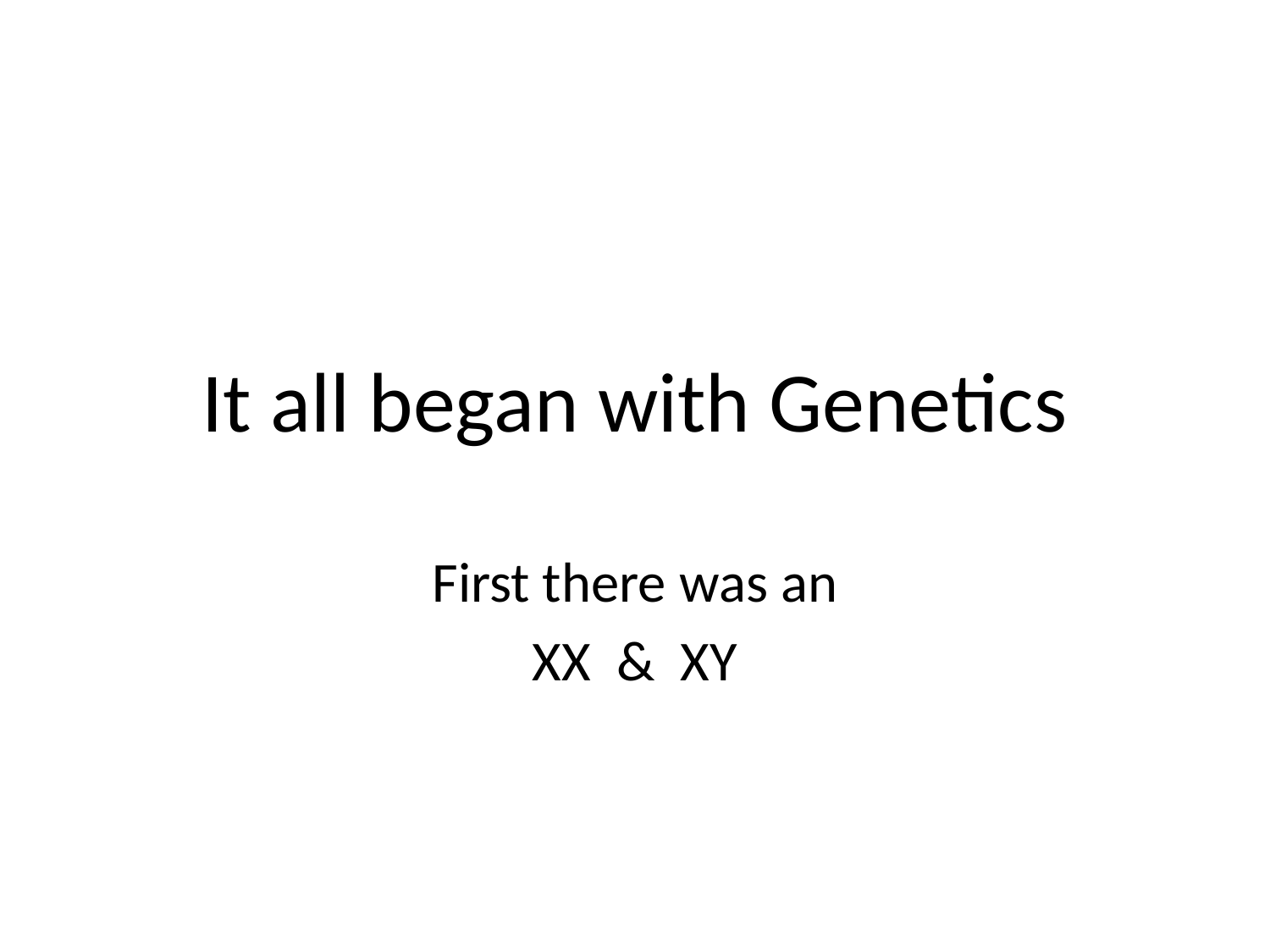

# It all began with Genetics
First there was an
XX  &  XY